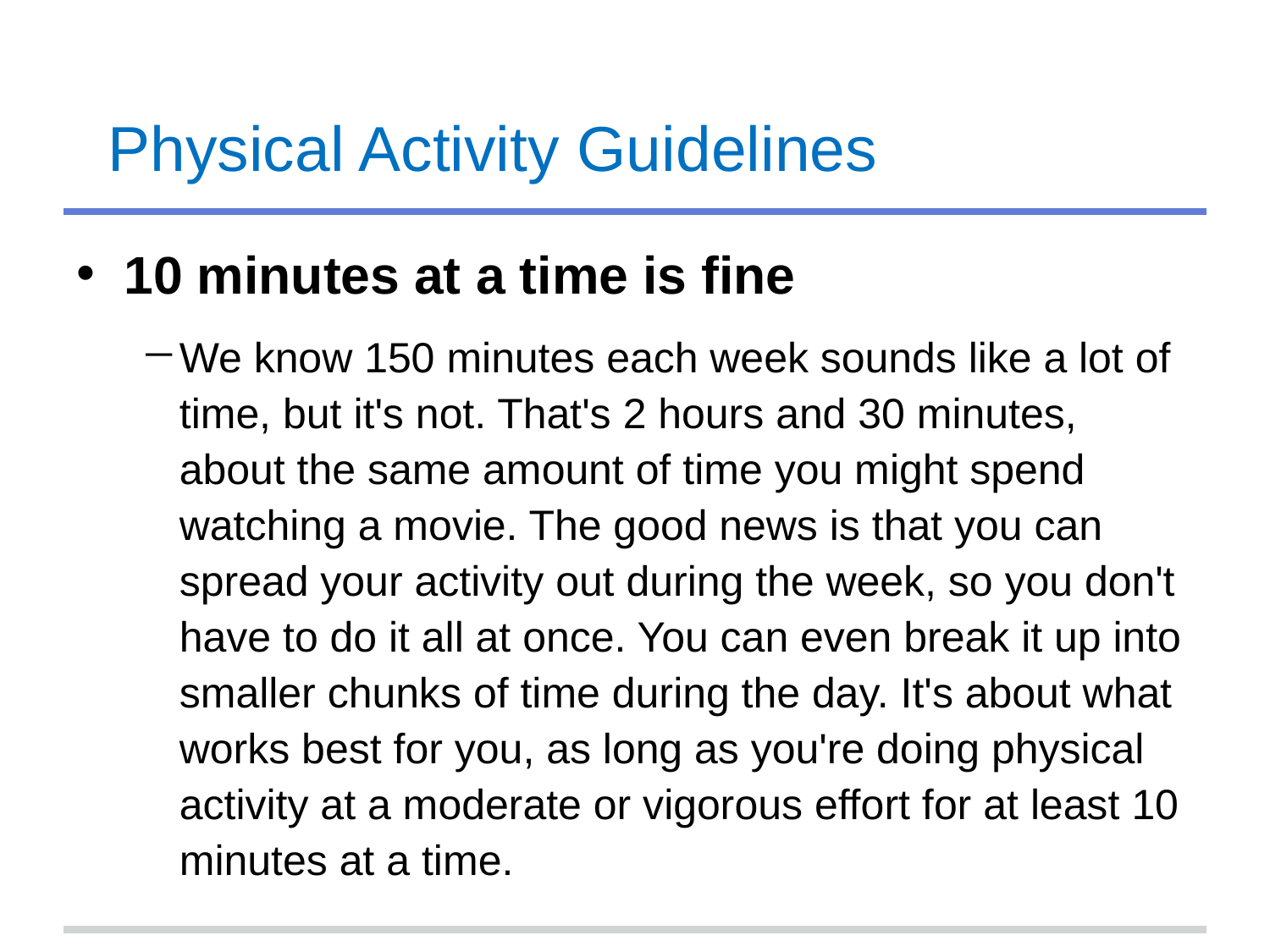

# Physical Activity Guidelines
10 minutes at a time is fine
We know 150 minutes each week sounds like a lot of time, but it's not. That's 2 hours and 30 minutes, about the same amount of time you might spend watching a movie. The good news is that you can spread your activity out during the week, so you don't have to do it all at once. You can even break it up into smaller chunks of time during the day. It's about what works best for you, as long as you're doing physical activity at a moderate or vigorous effort for at least 10 minutes at a time.